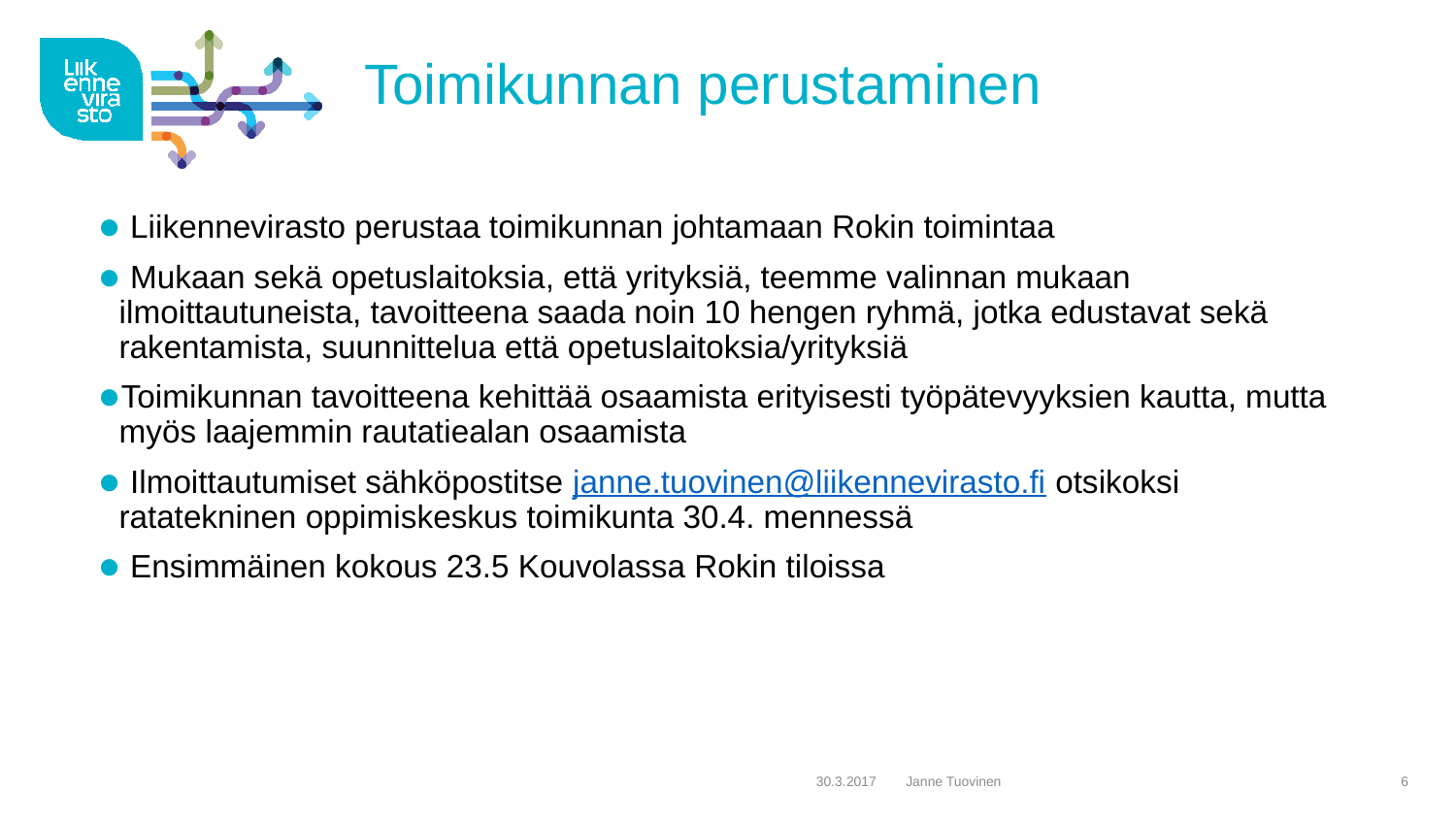

# Toimikunnan perustaminen
 Liikennevirasto perustaa toimikunnan johtamaan Rokin toimintaa
 Mukaan sekä opetuslaitoksia, että yrityksiä, teemme valinnan mukaan ilmoittautuneista, tavoitteena saada noin 10 hengen ryhmä, jotka edustavat sekä rakentamista, suunnittelua että opetuslaitoksia/yrityksiä
Toimikunnan tavoitteena kehittää osaamista erityisesti työpätevyyksien kautta, mutta myös laajemmin rautatiealan osaamista
 Ilmoittautumiset sähköpostitse janne.tuovinen@liikennevirasto.fi otsikoksi ratatekninen oppimiskeskus toimikunta 30.4. mennessä
 Ensimmäinen kokous 23.5 Kouvolassa Rokin tiloissa

30.3.2017
Janne Tuovinen
6